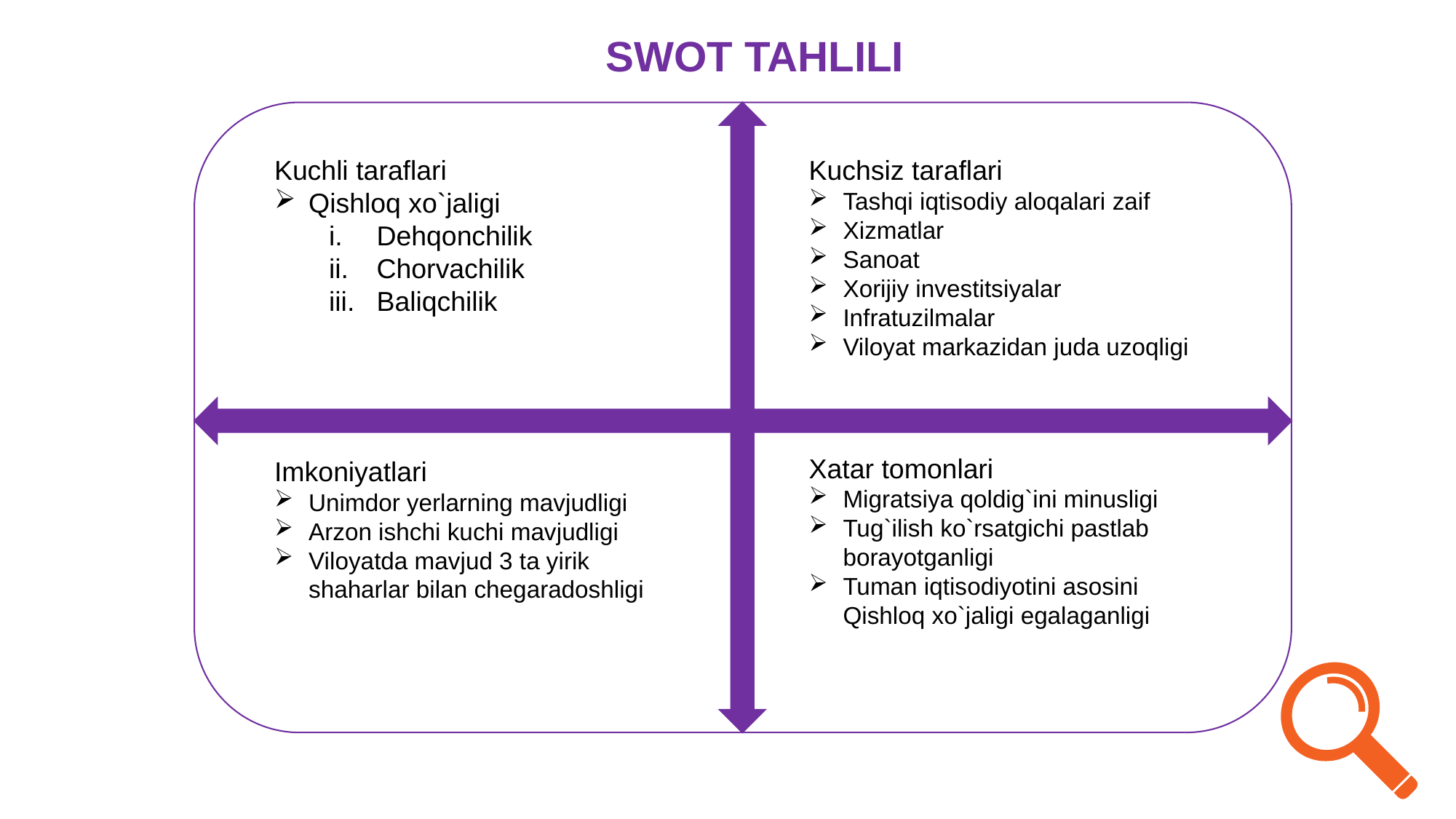

SWOT TAHLILI

Kuchsiz taraflari
Tashqi iqtisodiy aloqalari zaif
Xizmatlar
Sanoat
Xorijiy investitsiyalar
Infratuzilmalar
Viloyat markazidan juda uzoqligi

Kuchli taraflari
Qishloq xo`jaligi
Dehqonchilik
Chorvachilik
Baliqchilik

Xatar tomonlari
Migratsiya qoldig`ini minusligi
Tug`ilish ko`rsatgichi pastlab borayotganligi
Tuman iqtisodiyotini asosini Qishloq xo`jaligi egalaganligi

Imkoniyatlari
Unimdor yerlarning mavjudligi
Arzon ishchi kuchi mavjudligi
Viloyatda mavjud 3 ta yirik shaharlar bilan chegaradoshligi